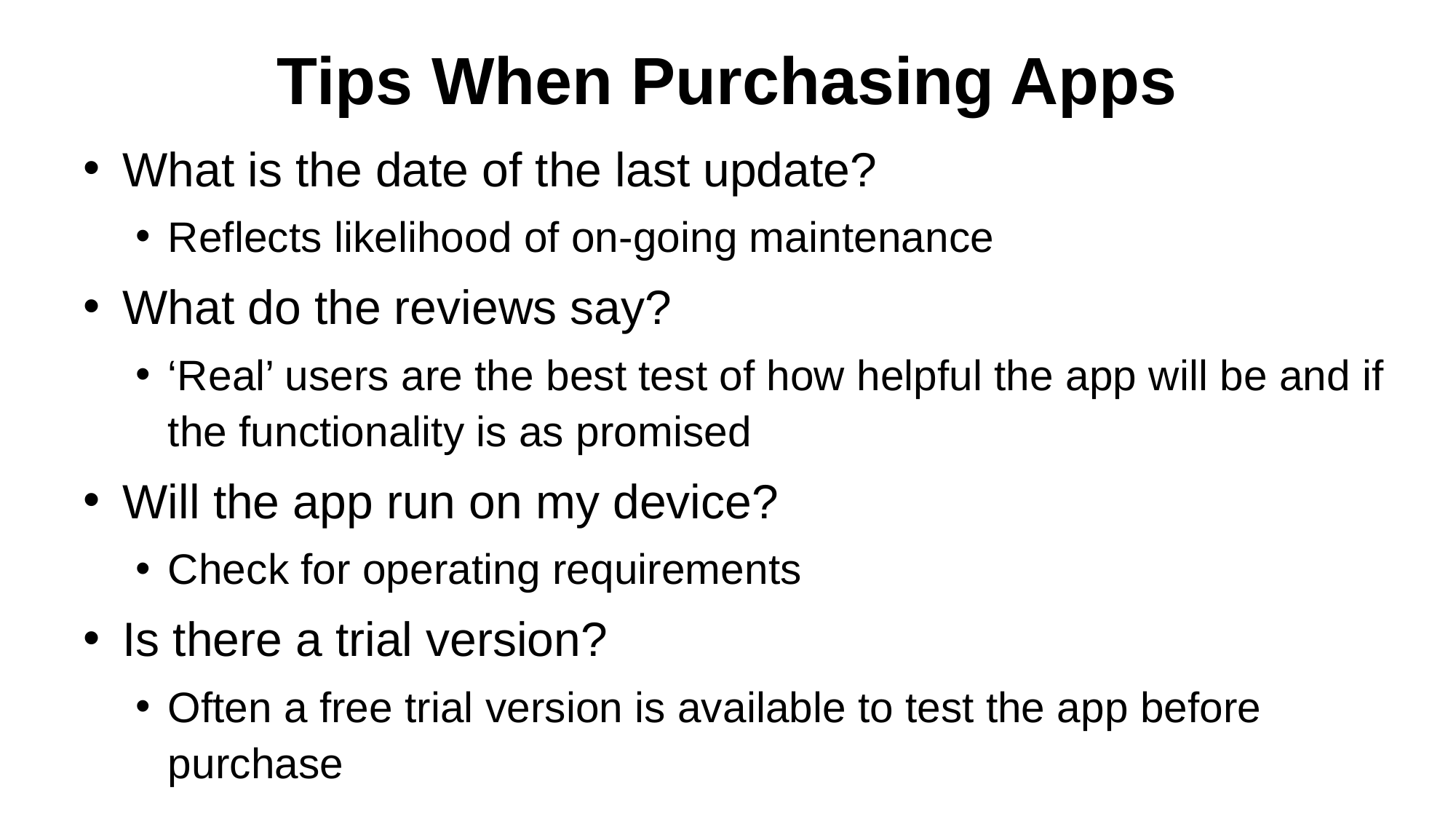

# Tips When Purchasing Apps
What is the date of the last update?
Reflects likelihood of on-going maintenance
What do the reviews say?
‘Real’ users are the best test of how helpful the app will be and if the functionality is as promised
Will the app run on my device?
Check for operating requirements
Is there a trial version?
Often a free trial version is available to test the app before purchase